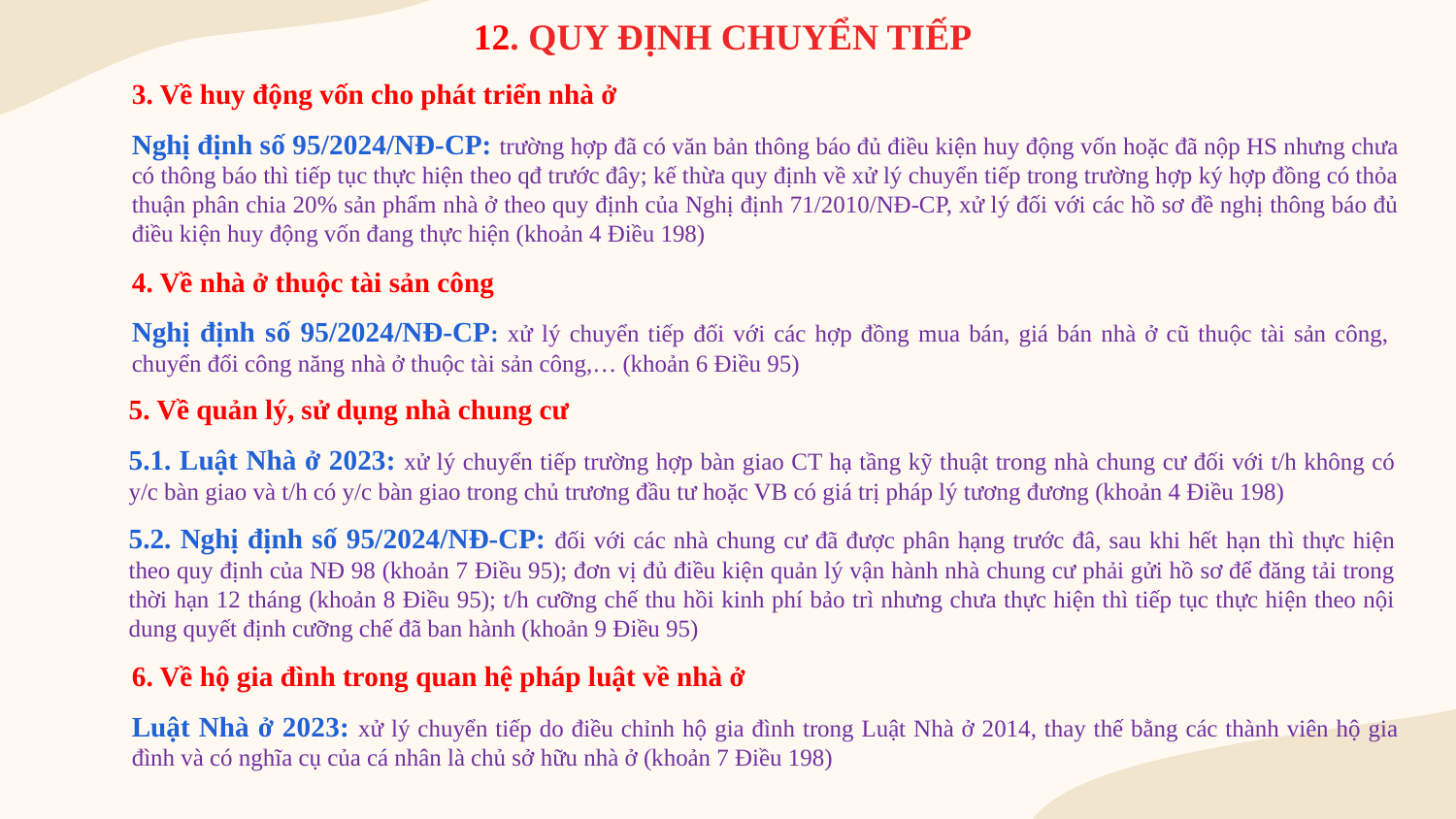

# 12. QUY ĐỊNH CHUYỂN TIẾP
3. Về huy động vốn cho phát triển nhà ở
Nghị định số 95/2024/NĐ-CP: trường hợp đã có văn bản thông báo đủ điều kiện huy động vốn hoặc đã nộp HS nhưng chưa có thông báo thì tiếp tục thực hiện theo qđ trước đây; kế thừa quy định về xử lý chuyển tiếp trong trường hợp ký hợp đồng có thỏa thuận phân chia 20% sản phẩm nhà ở theo quy định của Nghị định 71/2010/NĐ-CP, xử lý đối với các hồ sơ đề nghị thông báo đủ điều kiện huy động vốn đang thực hiện (khoản 4 Điều 198)
4. Về nhà ở thuộc tài sản công
Nghị định số 95/2024/NĐ-CP: xử lý chuyển tiếp đối với các hợp đồng mua bán, giá bán nhà ở cũ thuộc tài sản công, chuyển đổi công năng nhà ở thuộc tài sản công,… (khoản 6 Điều 95)
5. Về quản lý, sử dụng nhà chung cư
5.1. Luật Nhà ở 2023: xử lý chuyển tiếp trường hợp bàn giao CT hạ tầng kỹ thuật trong nhà chung cư đối với t/h không có y/c bàn giao và t/h có y/c bàn giao trong chủ trương đầu tư hoặc VB có giá trị pháp lý tương đương (khoản 4 Điều 198)
5.2. Nghị định số 95/2024/NĐ-CP: đối với các nhà chung cư đã được phân hạng trước đâ, sau khi hết hạn thì thực hiện theo quy định của NĐ 98 (khoản 7 Điều 95); đơn vị đủ điều kiện quản lý vận hành nhà chung cư phải gửi hồ sơ để đăng tải trong thời hạn 12 tháng (khoản 8 Điều 95); t/h cưỡng chế thu hồi kinh phí bảo trì nhưng chưa thực hiện thì tiếp tục thực hiện theo nội dung quyết định cưỡng chế đã ban hành (khoản 9 Điều 95)
6. Về hộ gia đình trong quan hệ pháp luật về nhà ở
Luật Nhà ở 2023: xử lý chuyển tiếp do điều chỉnh hộ gia đình trong Luật Nhà ở 2014, thay thế bằng các thành viên hộ gia đình và có nghĩa cụ của cá nhân là chủ sở hữu nhà ở (khoản 7 Điều 198)